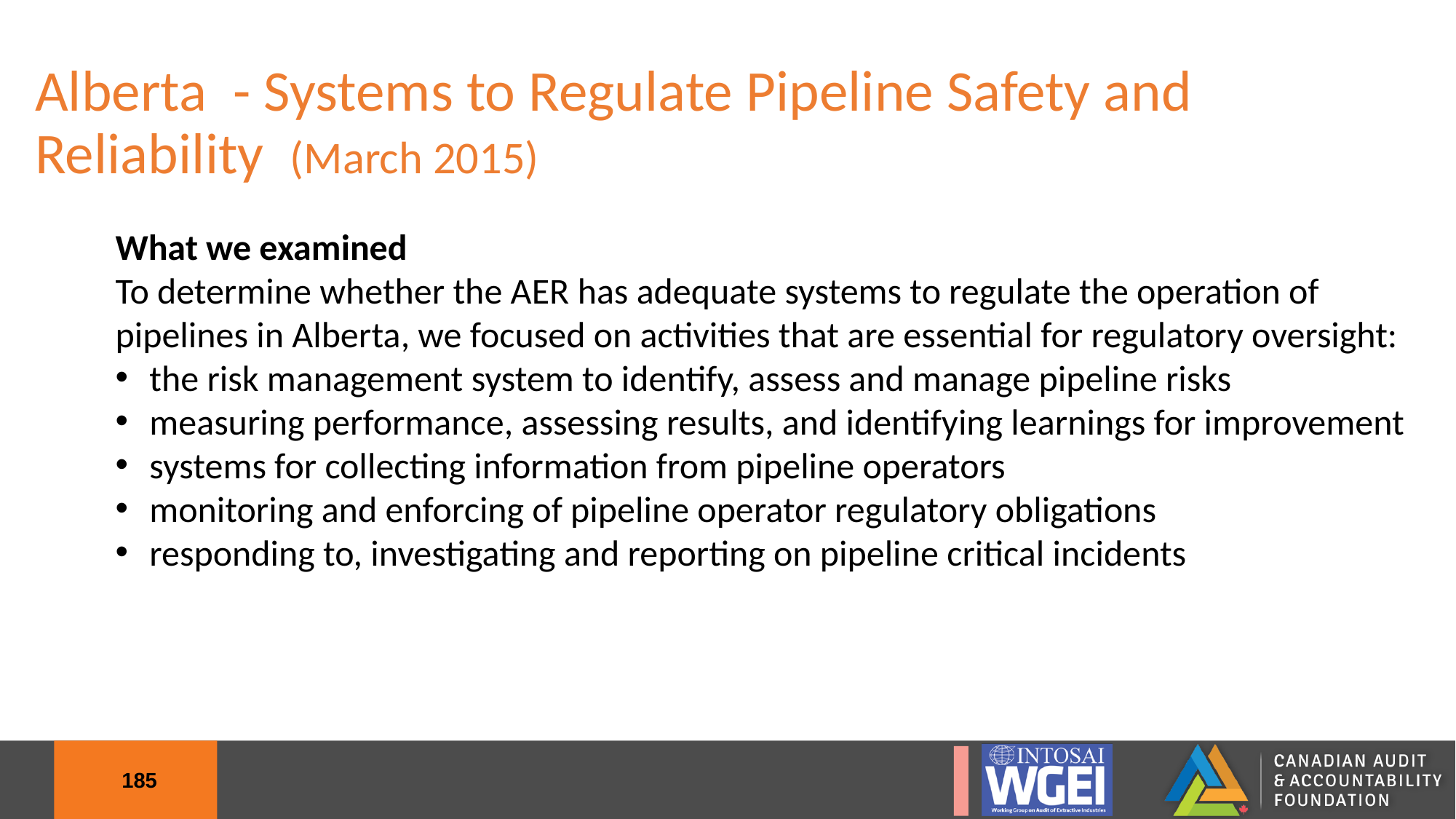

Alberta  - Systems to Regulate Pipeline Safety and Reliability  (March 2015)
What we examined
To determine whether the AER has adequate systems to regulate the operation of pipelines in Alberta, we focused on activities that are essential for regulatory oversight:
the risk management system to identify, assess and manage pipeline risks
measuring performance, assessing results, and identifying learnings for improvement
systems for collecting information from pipeline operators
monitoring and enforcing of pipeline operator regulatory obligations
responding to, investigating and reporting on pipeline critical incidents